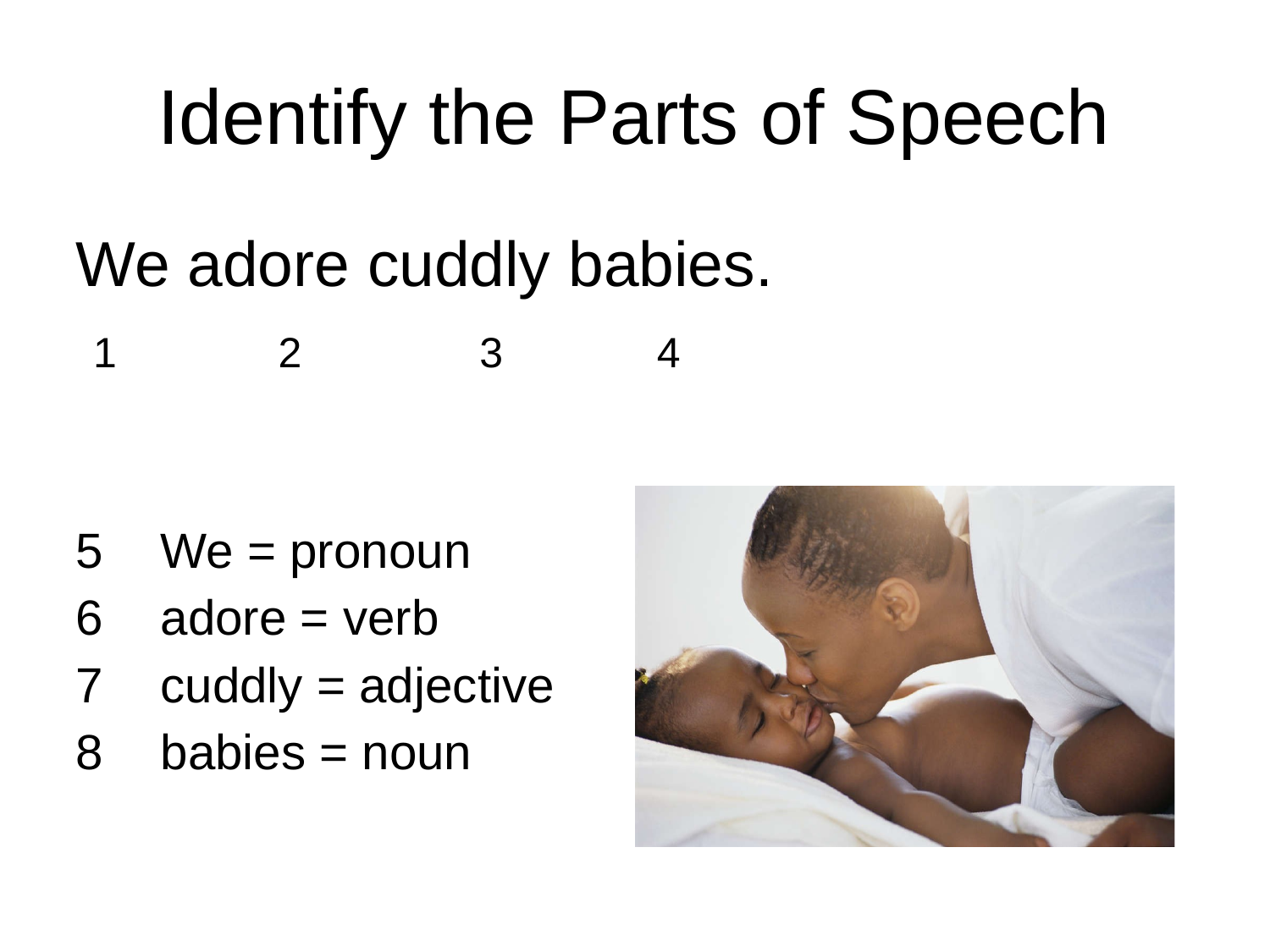

# Identify the Parts of Speech
We adore cuddly babies.
1	2	3	4

We = pronoun
adore = verb
cuddly = adjective
babies = noun